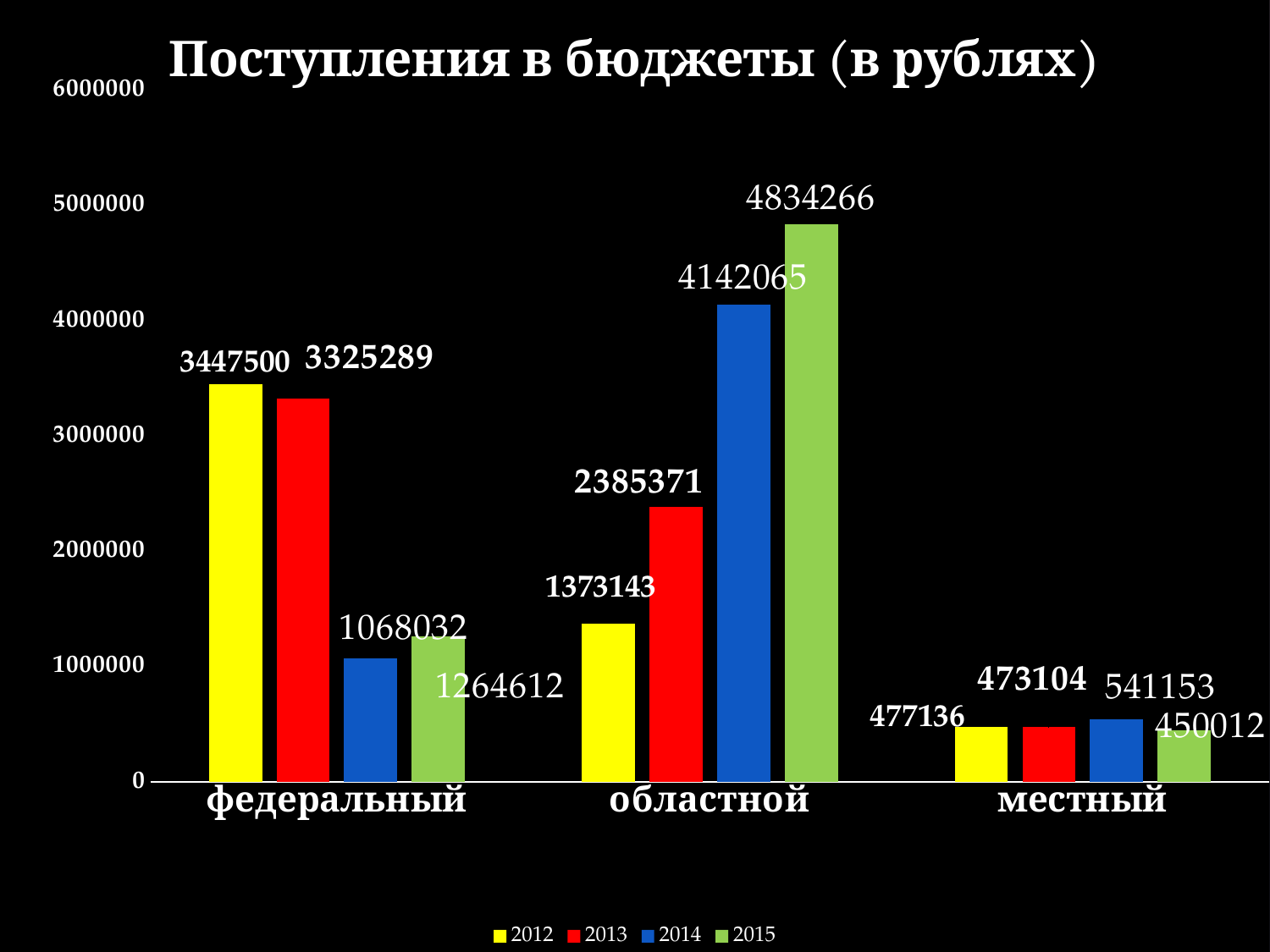

### Chart: Поступления в бюджеты (в рублях)

| Category | 2012 | 2013 | 2014 | 2015 |
|---|---|---|---|---|
| федеральный | 3447500.0 | 3325289.0 | 1068032.0 | 1264612.0 |
| областной | 1373143.0 | 2385371.0 | 4142065.0 | 4834266.0 |
| местный | 477136.0 | 473104.0 | 541153.0 | 450012.0 |